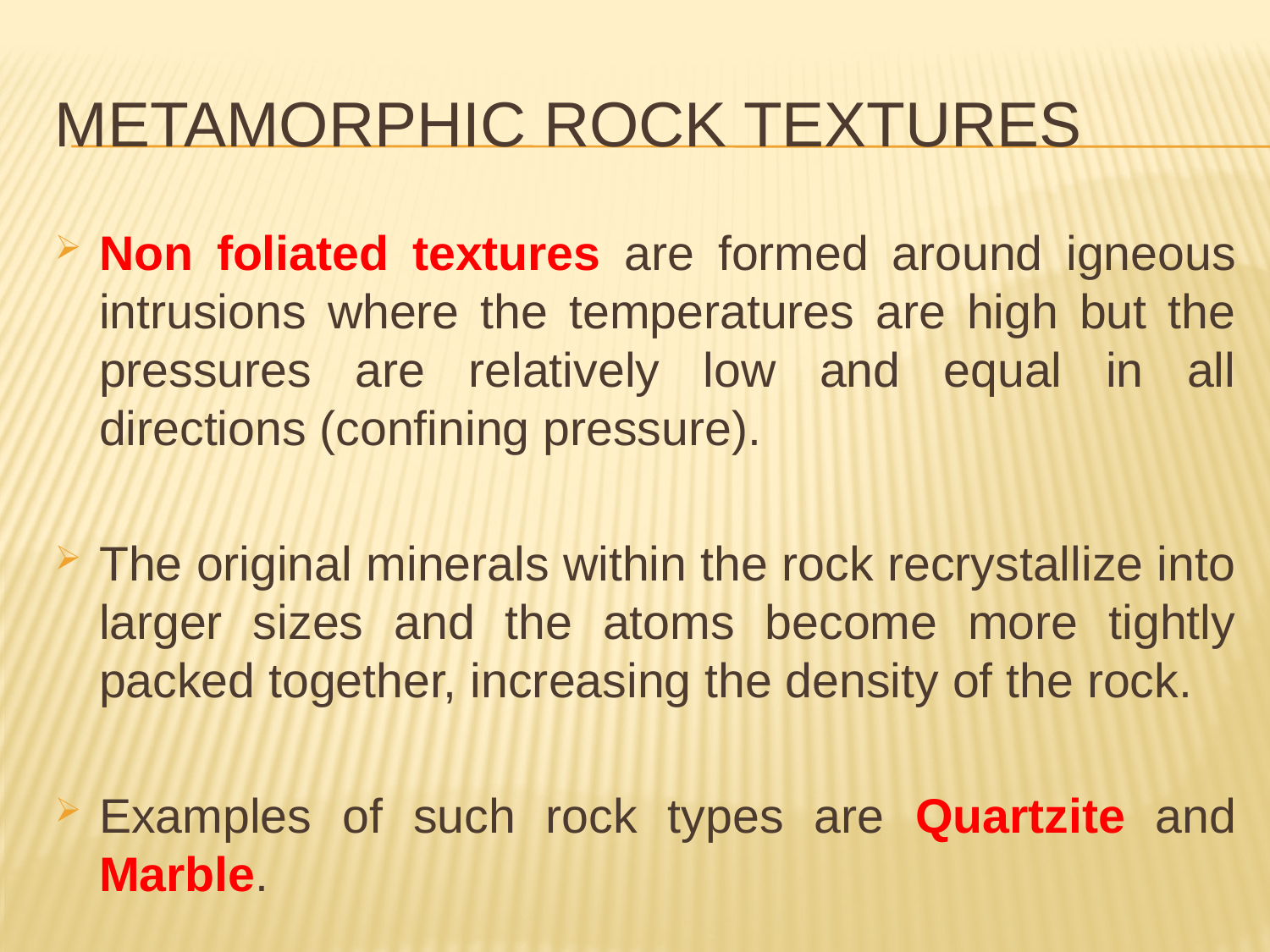

# Metamorphic rock textures
Non foliated textures are formed around igneous intrusions where the temperatures are high but the pressures are relatively low and equal in all directions (confining pressure).

The original minerals within the rock recrystallize into larger sizes and the atoms become more tightly packed together, increasing the density of the rock.

Examples of such rock types are Quartzite and Marble.